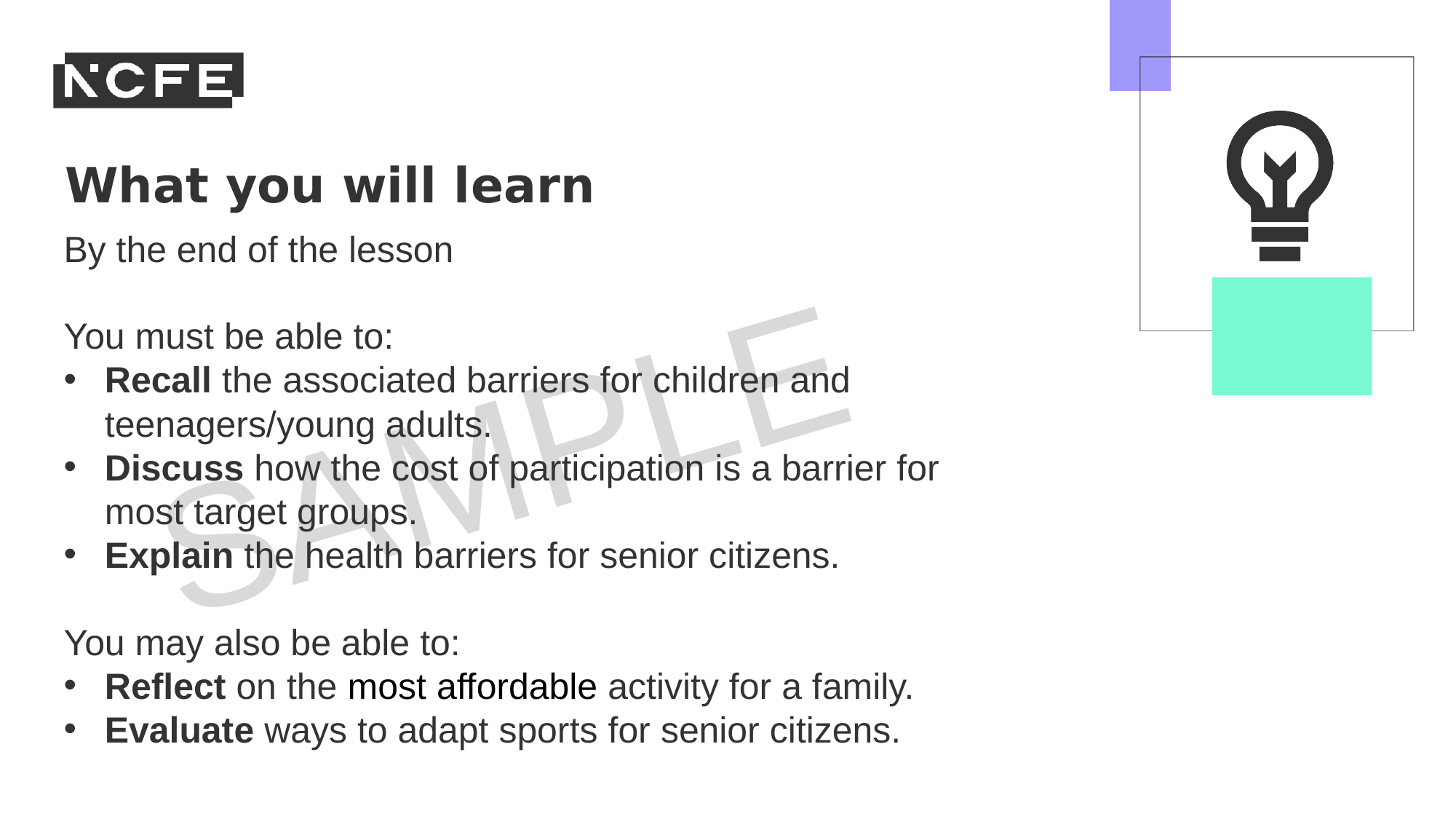

By the end of the lesson

You must be able to:
Recall the associated barriers for children and teenagers/young adults.
Discuss how the cost of participation is a barrier for most target groups.
Explain the health barriers for senior citizens.

You may also be able to:
Reflect on the most affordable activity for a family.
Evaluate ways to adapt sports for senior citizens.